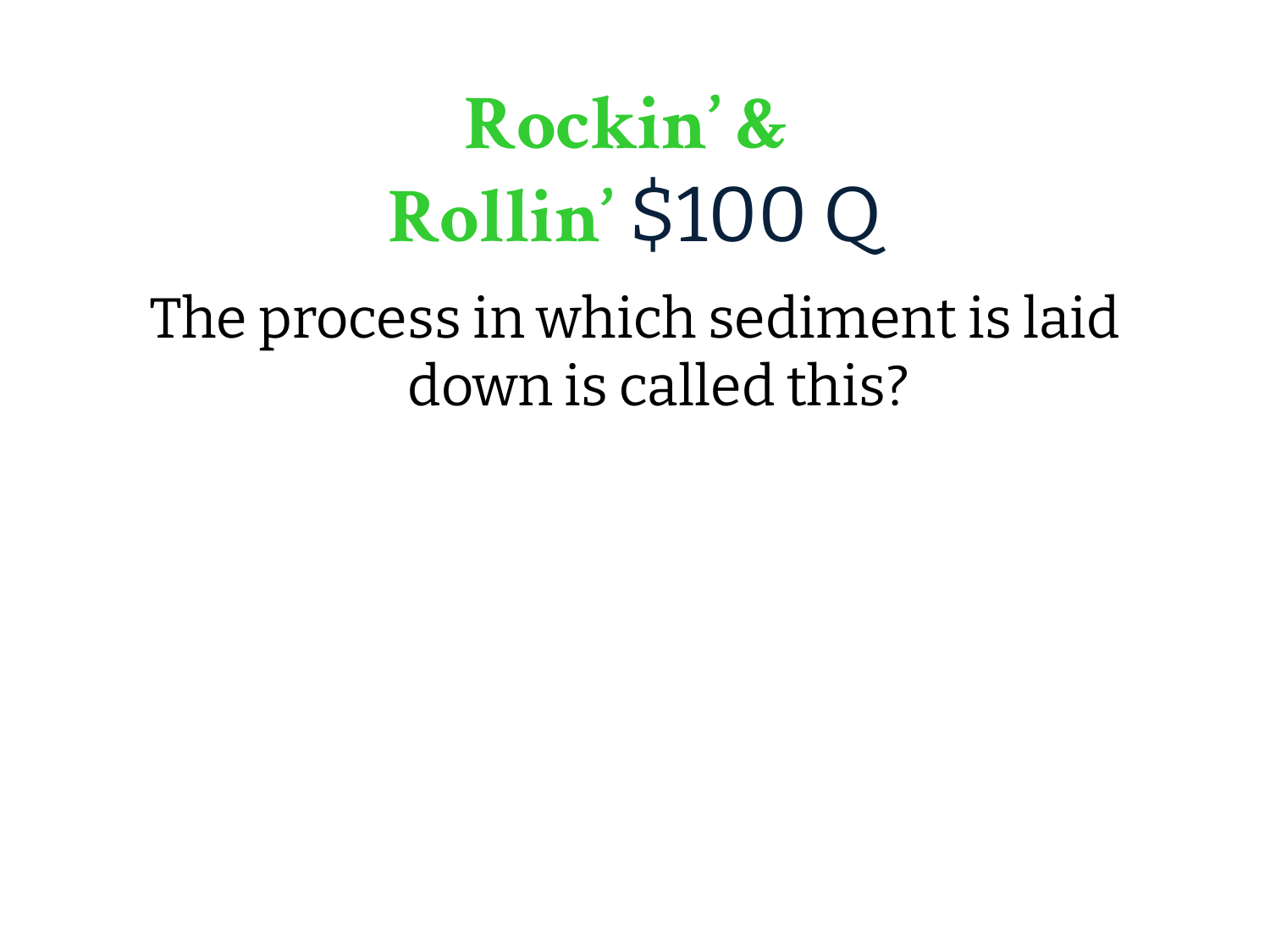

# Rockin’ & Rollin’ $100 Q
The process in which sediment is laid down is called this?